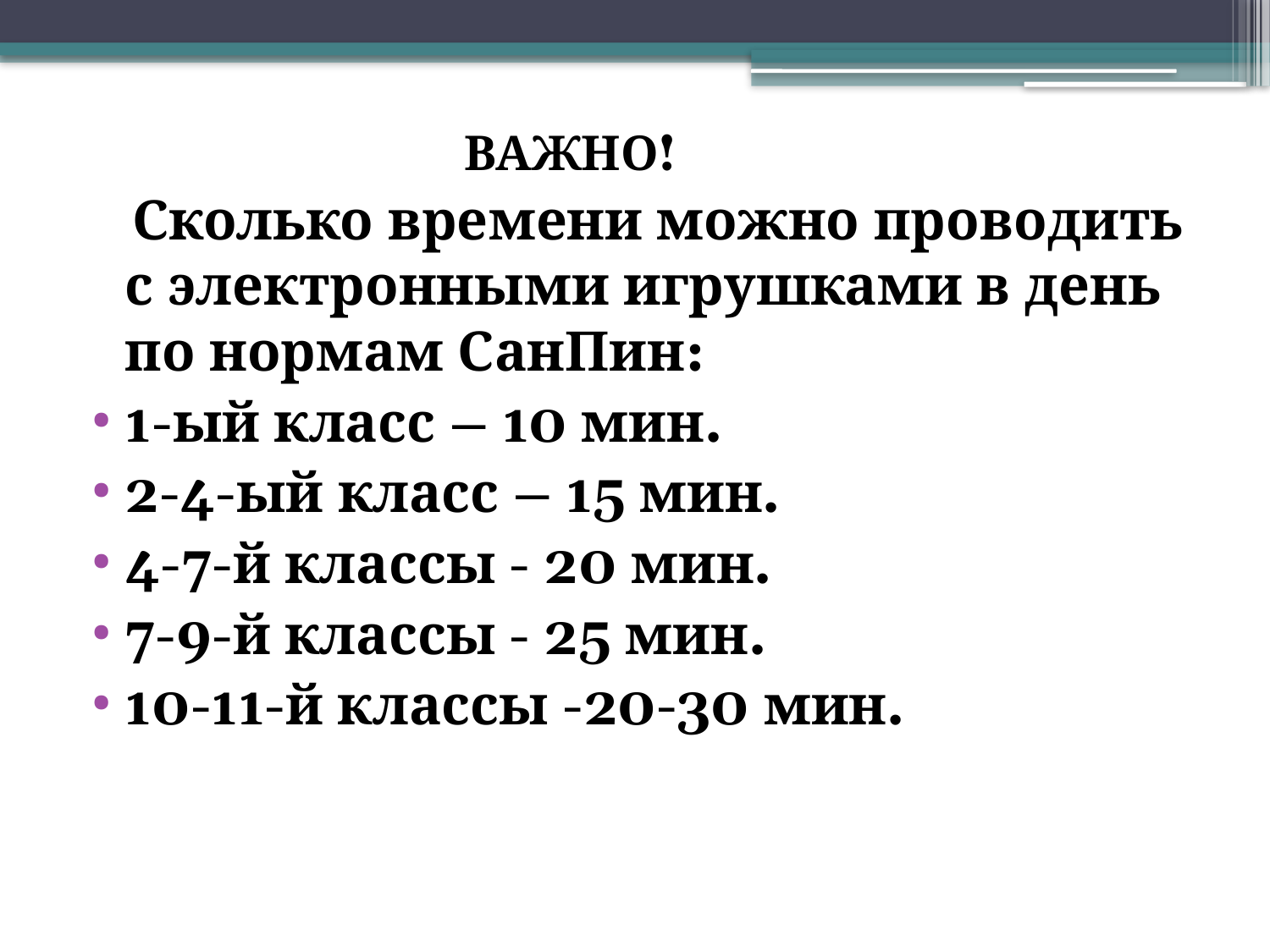

ВАЖНО!
   Сколько времени можно проводить с электронными игрушками в день по нормам СанПин:
1-ый класс – 10 мин.
2-4-ый класс – 15 мин.
4-7-й классы - 20 мин.
7-9-й классы - 25 мин.
10-11-й классы -20-30 мин.